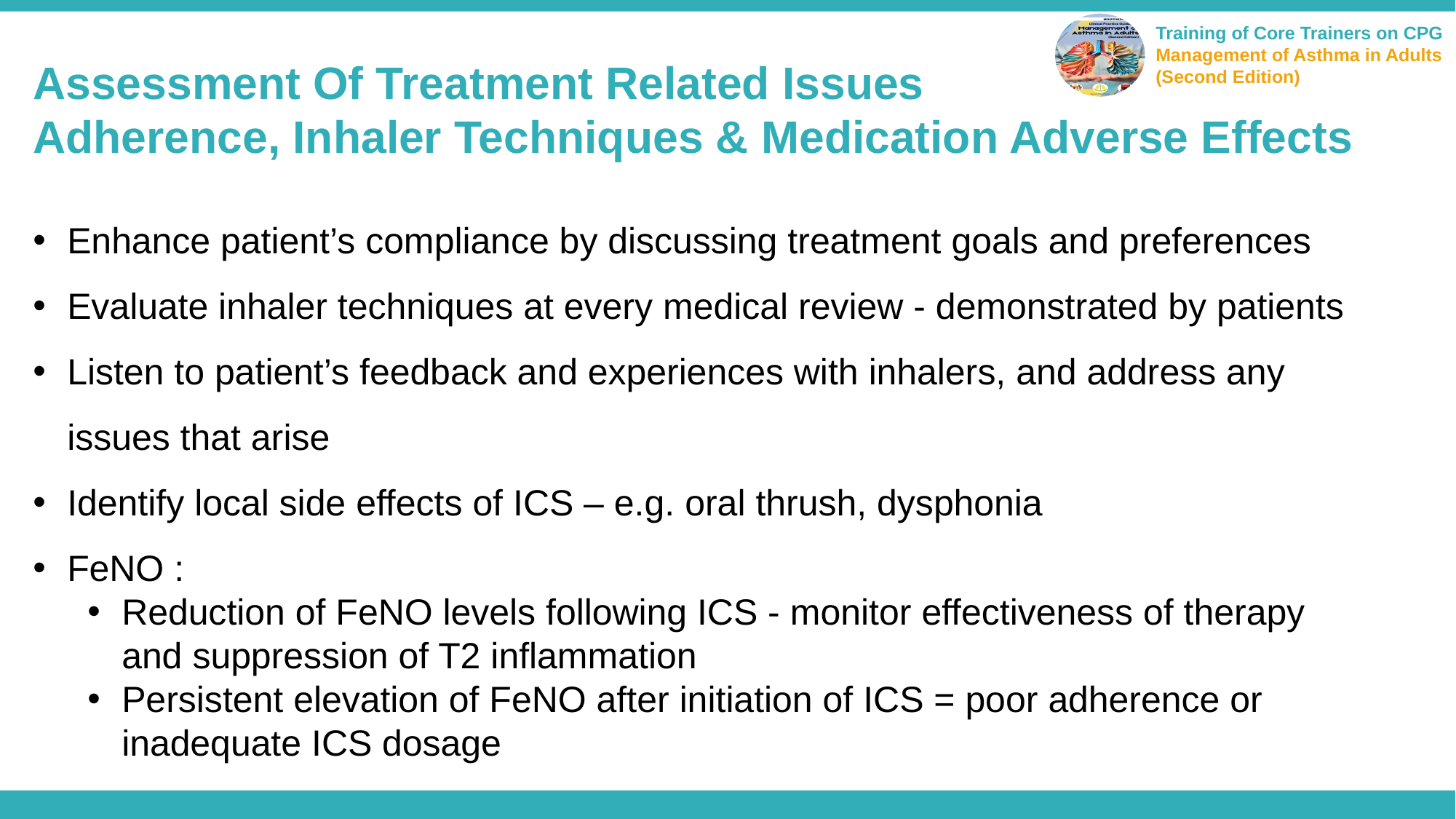

Assessment Of Treatment Related Issues
Adherence, Inhaler Techniques & Medication Adverse Effects
Enhance patient’s compliance by discussing treatment goals and preferences
Evaluate inhaler techniques at every medical review - demonstrated by patients
Listen to patient’s feedback and experiences with inhalers, and address any issues that arise
Identify local side effects of ICS – e.g. oral thrush, dysphonia
FeNO :
Reduction of FeNO levels following ICS - monitor effectiveness of therapy and suppression of T2 inflammation
Persistent elevation of FeNO after initiation of ICS = poor adherence or inadequate ICS dosage